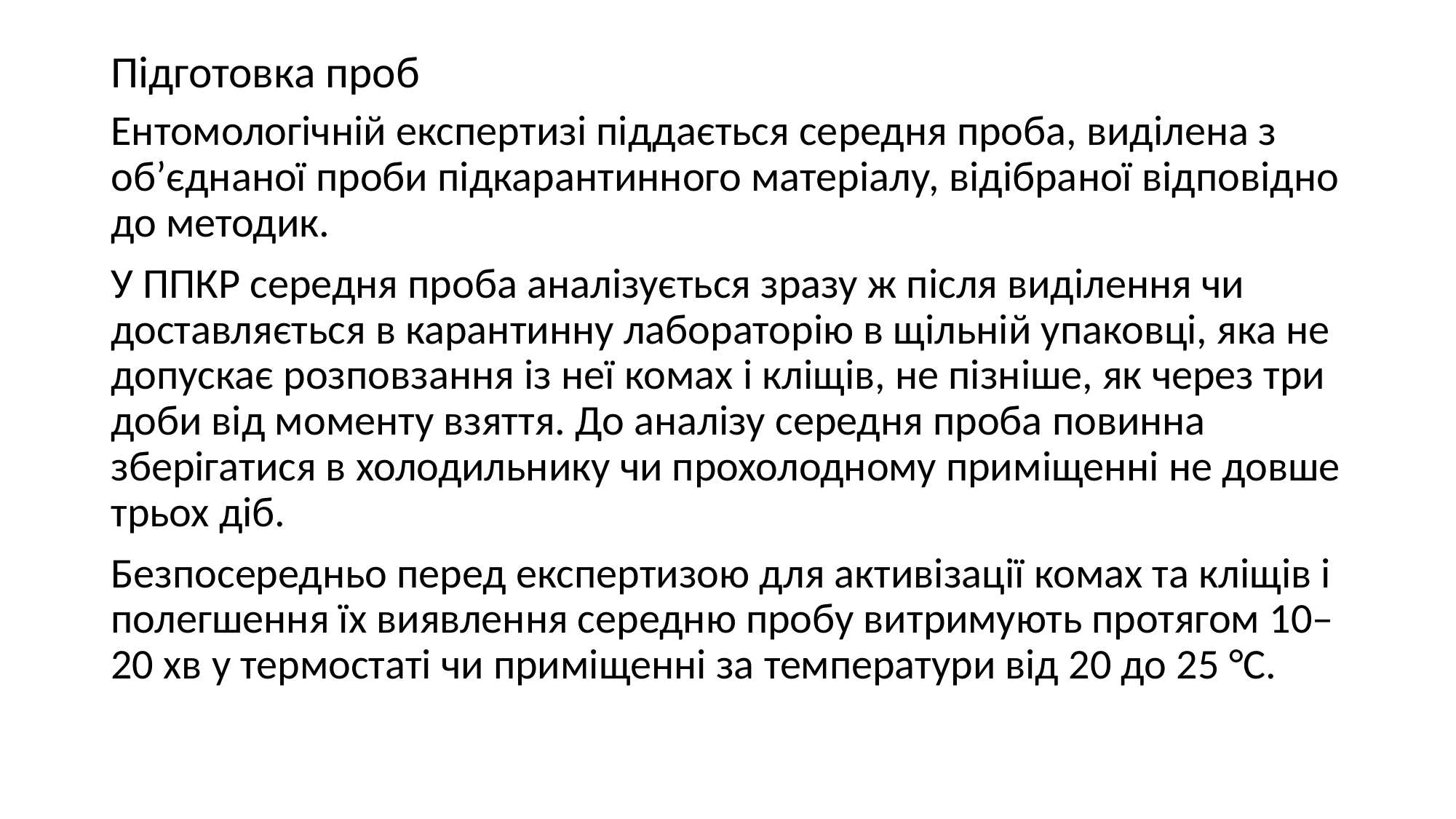

# Підготовка проб
Ентомологічній експертизі піддається середня проба, виділена з об’єднаної проби підкарантинного матеріалу, відібраної відповідно до методик.
У ППКР середня проба аналізується зразу ж після виділення чи доставляється в карантинну лабораторію в щільній упаковці, яка не допускає розповзання із неї комах і кліщів, не пізніше, як через три доби від моменту взяття. До аналізу середня проба повинна зберігатися в холодильнику чи прохолодному приміщенні не довше трьох діб.
Безпосередньо перед експертизою для активізації комах та кліщів і полегшення їх виявлення середню пробу витримують протягом 10–20 хв у термостаті чи приміщенні за температури від 20 до 25 °С.